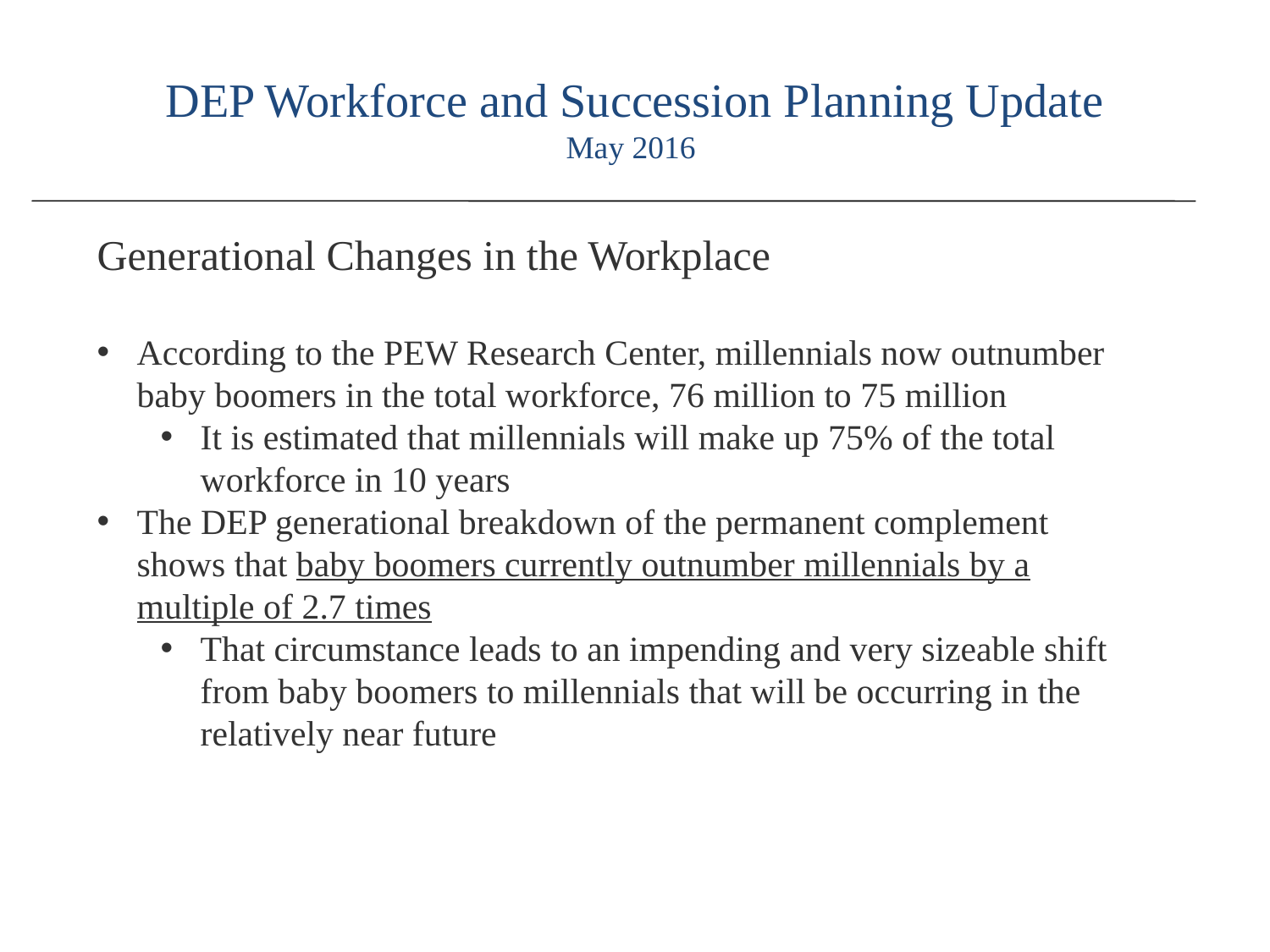

# DEP Workforce and Succession Planning Update May 2016
Generational Changes in the Workplace

According to the PEW Research Center, millennials now outnumber baby boomers in the total workforce, 76 million to 75 million
It is estimated that millennials will make up 75% of the total  workforce in 10 years
The DEP generational breakdown of the permanent complement shows that baby boomers currently outnumber millennials by a multiple of 2.7 times
That circumstance leads to an impending and very sizeable shift from baby boomers to millennials that will be occurring in the relatively near future